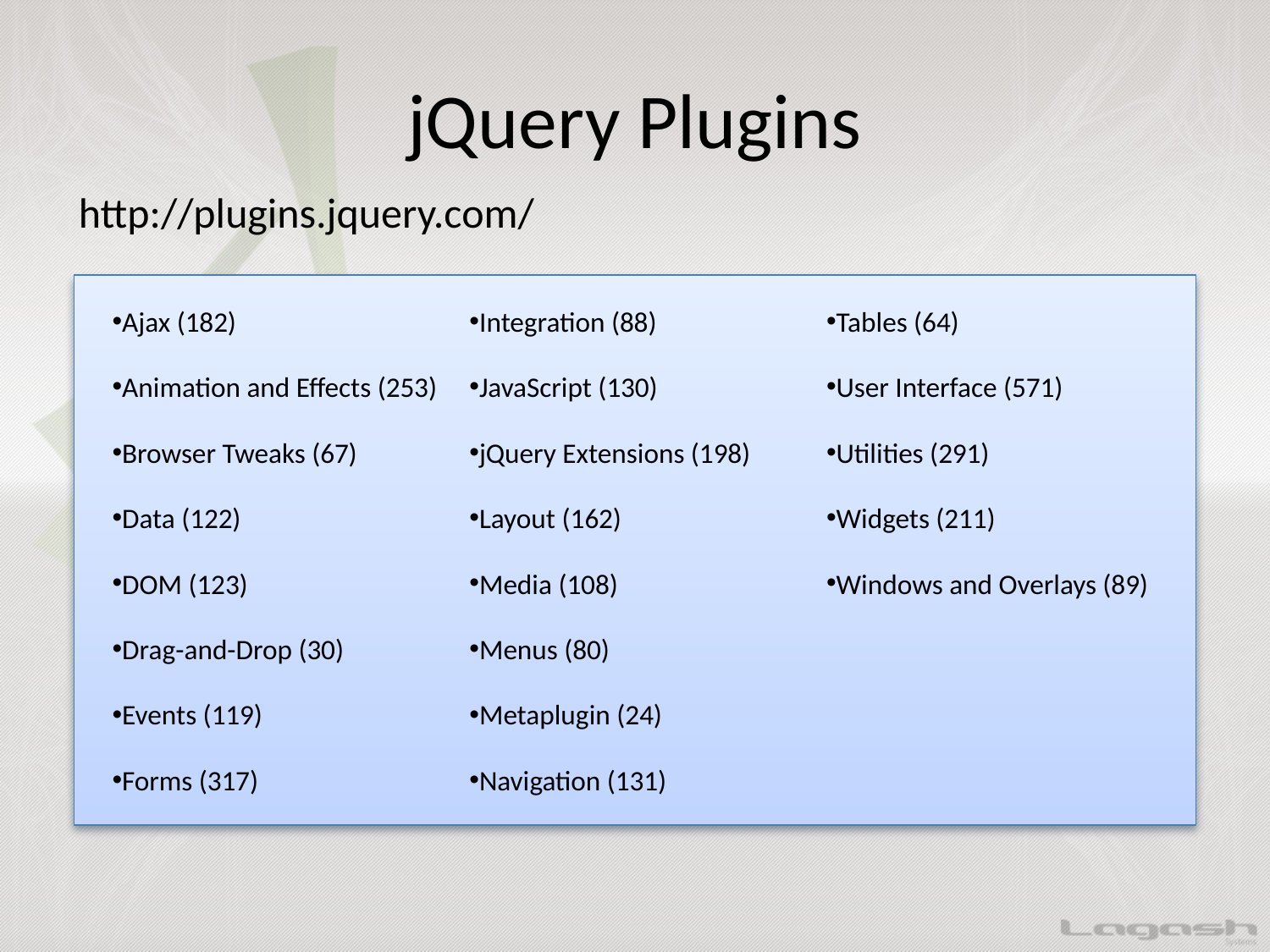

# jQuery Plugins
http://plugins.jquery.com/
Ajax (182)
Animation and Effects (253)
Browser Tweaks (67)
Data (122)
DOM (123)
Drag-and-Drop (30)
Events (119)
Forms (317)
Integration (88)
JavaScript (130)
jQuery Extensions (198)
Layout (162)
Media (108)
Menus (80)
Metaplugin (24)
Navigation (131)
Tables (64)
User Interface (571)
Utilities (291)
Widgets (211)
Windows and Overlays (89)